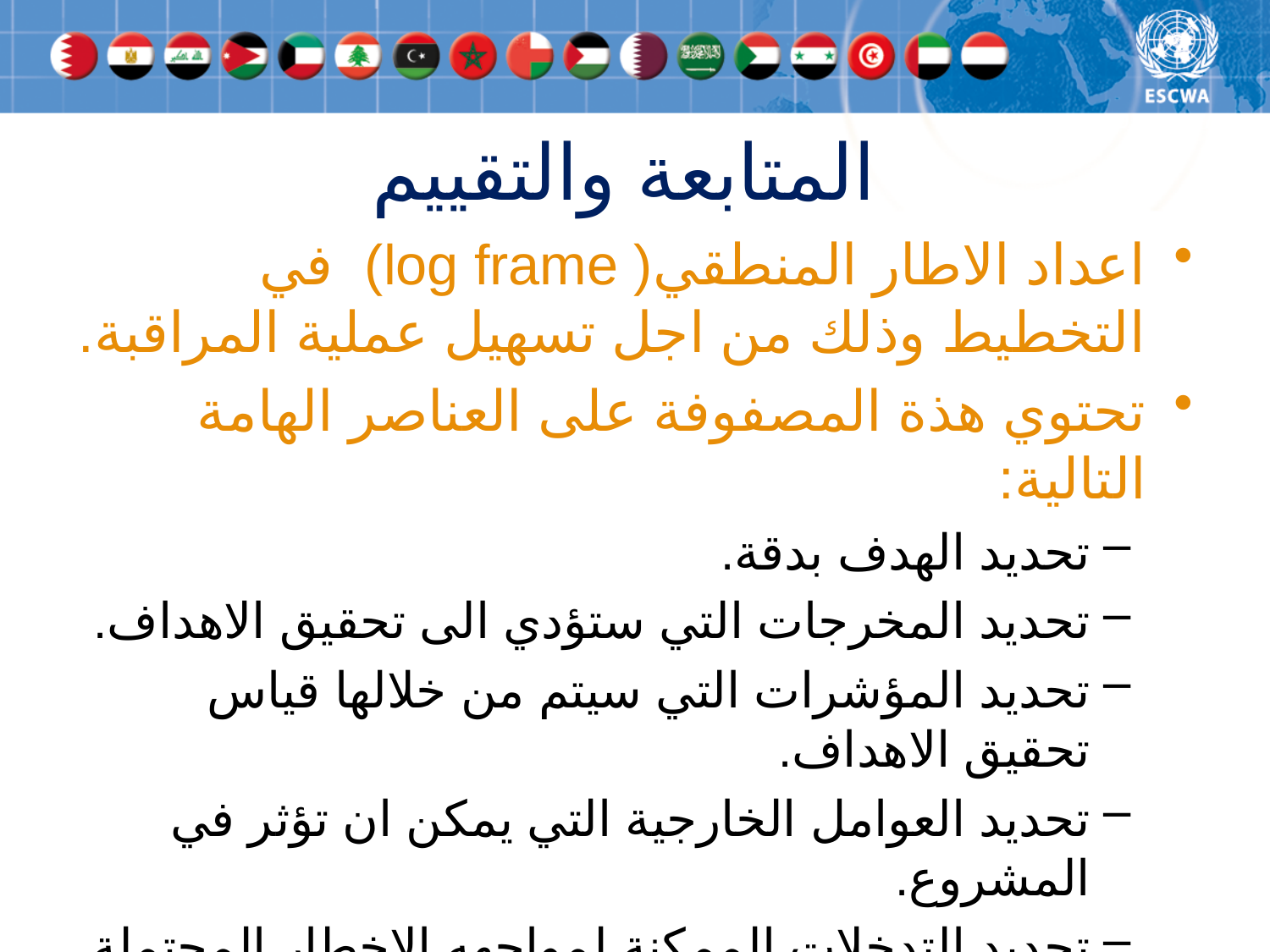

# المتابعة والتقييم
اعداد الاطار المنطقي( log frame)  في التخطيط وذلك من اجل تسهيل عملية المراقبة.
تحتوي هذة المصفوفة على العناصر الهامة التالية:
تحديد الهدف بدقة.
تحديد المخرجات التي ستؤدي الى تحقيق الاهداف.
تحديد المؤشرات التي سيتم من خلالها قياس تحقيق الاهداف.
تحديد العوامل الخارجية التي يمكن ان تؤثر في المشروع.
تحديد التدخلات الممكنة لمواجهه الاخطار المحتملة.